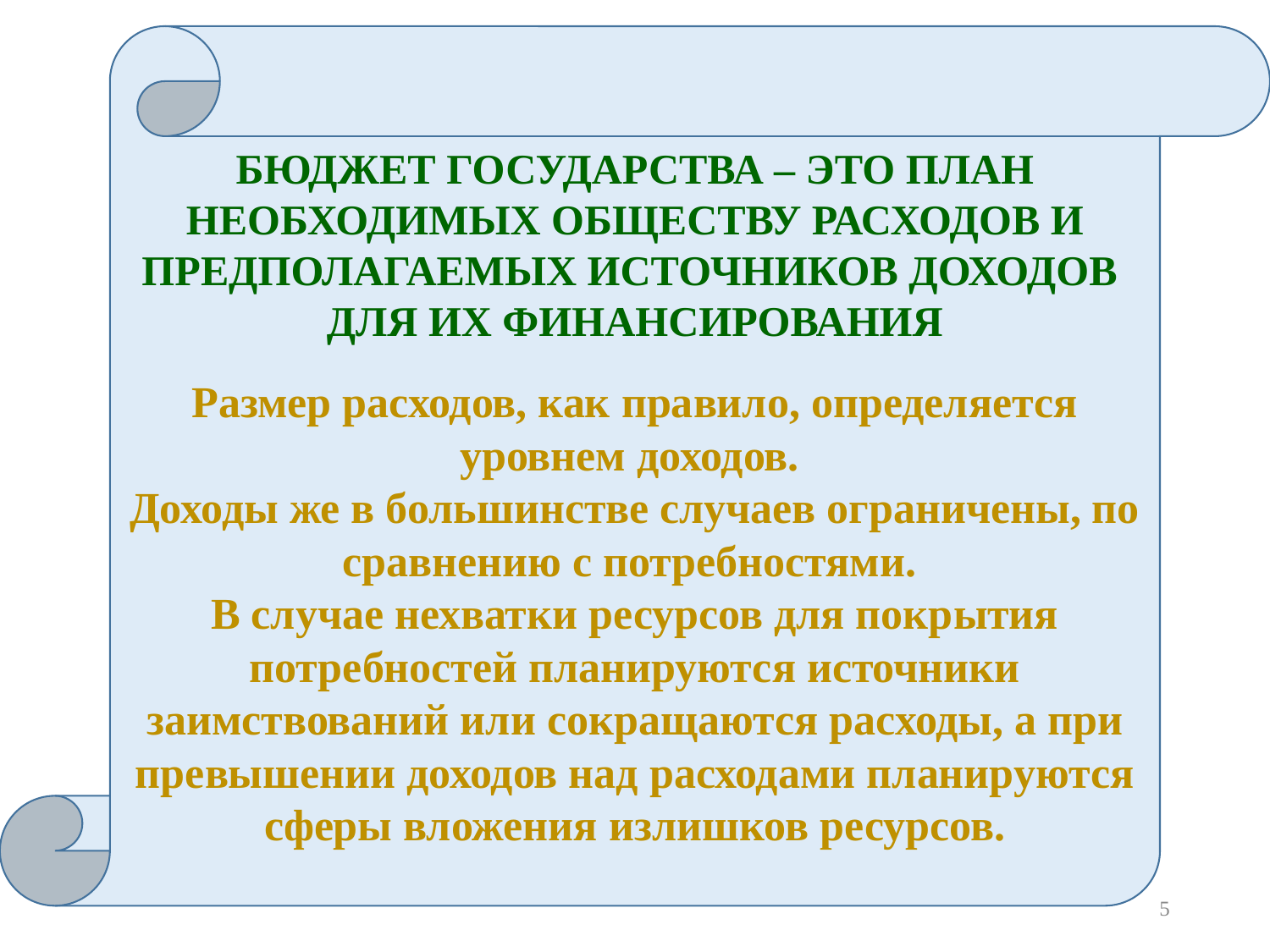

БЮДЖЕТ ГОСУДАРСТВА – ЭТО ПЛАН НЕОБХОДИМЫХ ОБЩЕСТВУ РАСХОДОВ И ПРЕДПОЛАГАЕМЫХ ИСТОЧНИКОВ ДОХОДОВ  ДЛЯ ИХ ФИНАНСИРОВАНИЯ

Размер расходов, как правило, определяется уровнем доходов.
Доходы же в большинстве случаев ограничены, по сравнению с потребностями.
В случае нехватки ресурсов для покрытия потребностей планируются источники заимствований или сокращаются расходы, а при превышении доходов над расходами планируются сферы вложения излишков ресурсов.

5